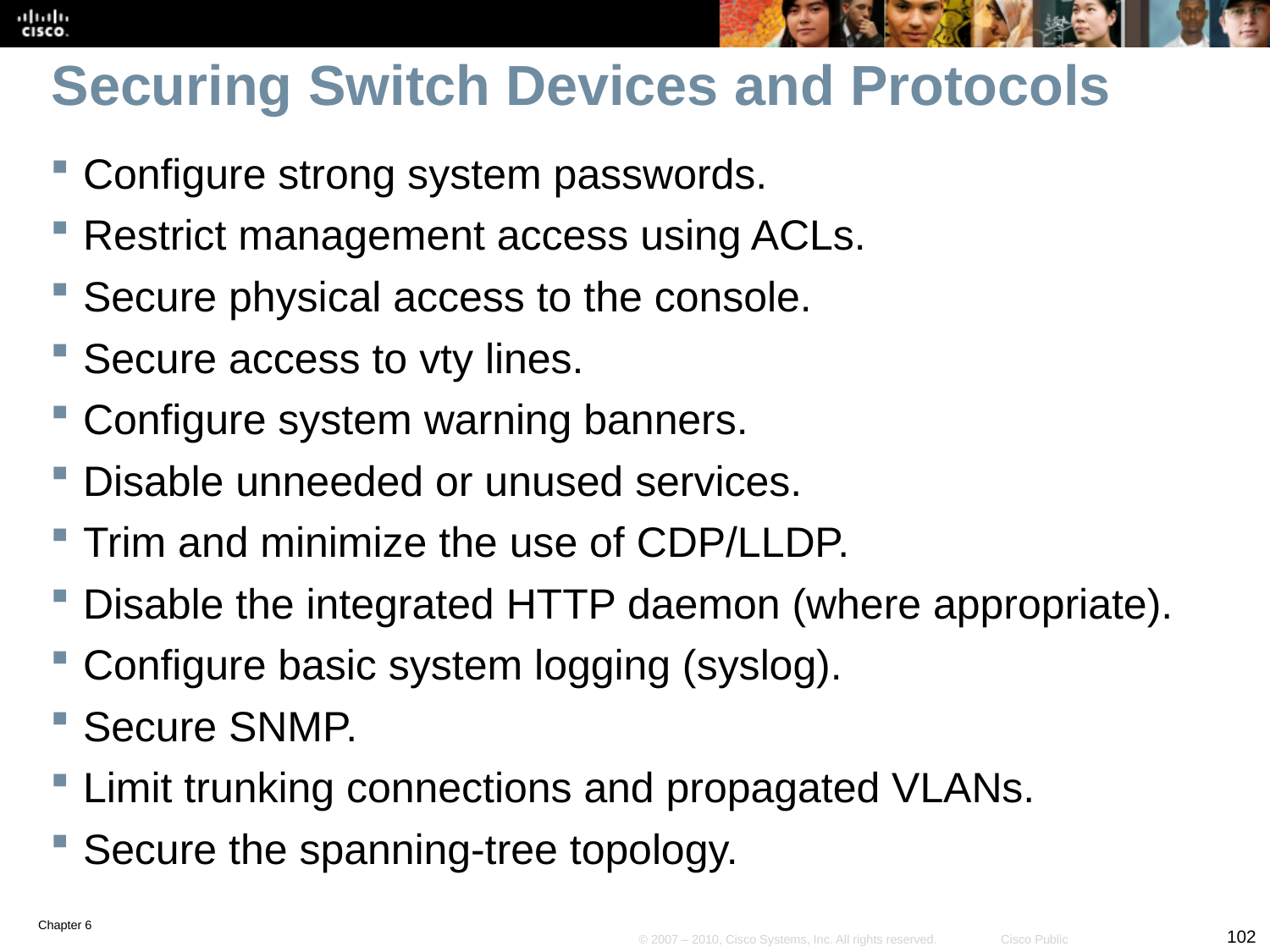

# Securing Switch Devices and Protocols
Configure strong system passwords.
Restrict management access using ACLs.
Secure physical access to the console.
Secure access to vty lines.
Configure system warning banners.
Disable unneeded or unused services.
Trim and minimize the use of CDP/LLDP.
Disable the integrated HTTP daemon (where appropriate).
Configure basic system logging (syslog).
Secure SNMP.
Limit trunking connections and propagated VLANs.
Secure the spanning-tree topology.